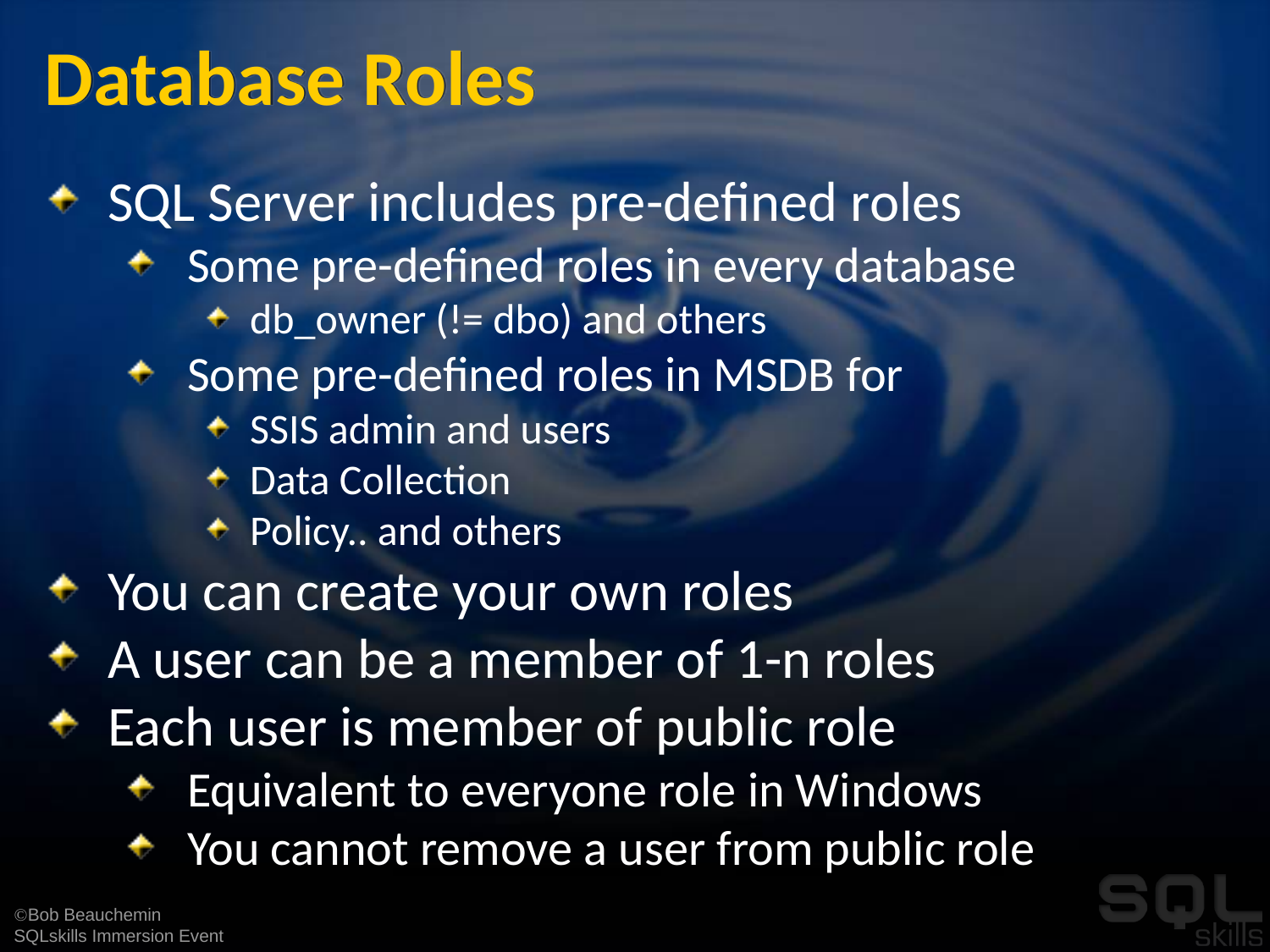

# Database Roles
SQL Server includes pre-defined roles
Some pre-defined roles in every database
db_owner (!= dbo) and others
Some pre-defined roles in MSDB for
SSIS admin and users
Data Collection
Policy.. and others
You can create your own roles
A user can be a member of 1-n roles
Each user is member of public role
Equivalent to everyone role in Windows
You cannot remove a user from public role